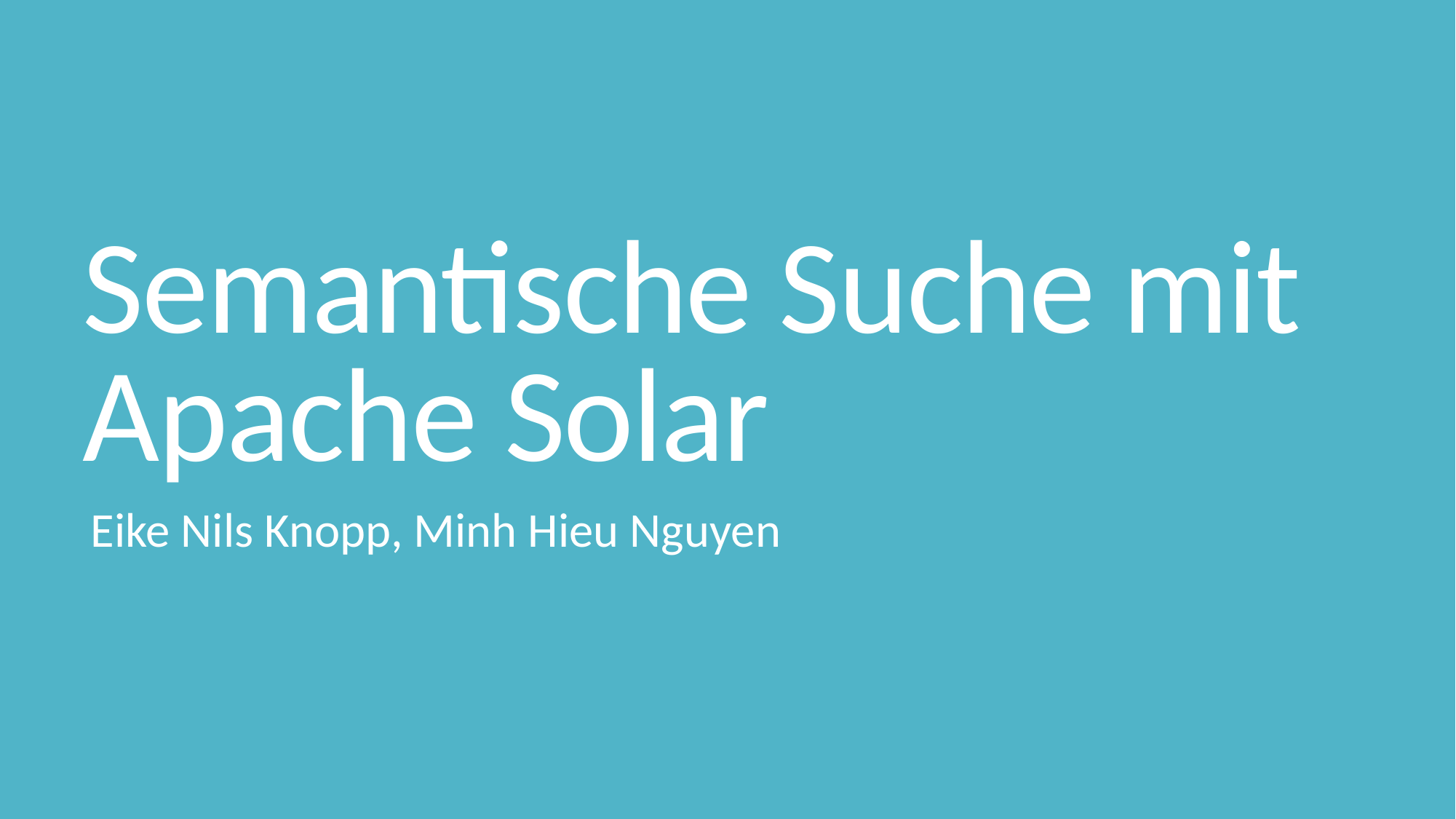

# Semantische Suche mit Apache Solar
Eike Nils Knopp, Minh Hieu Nguyen